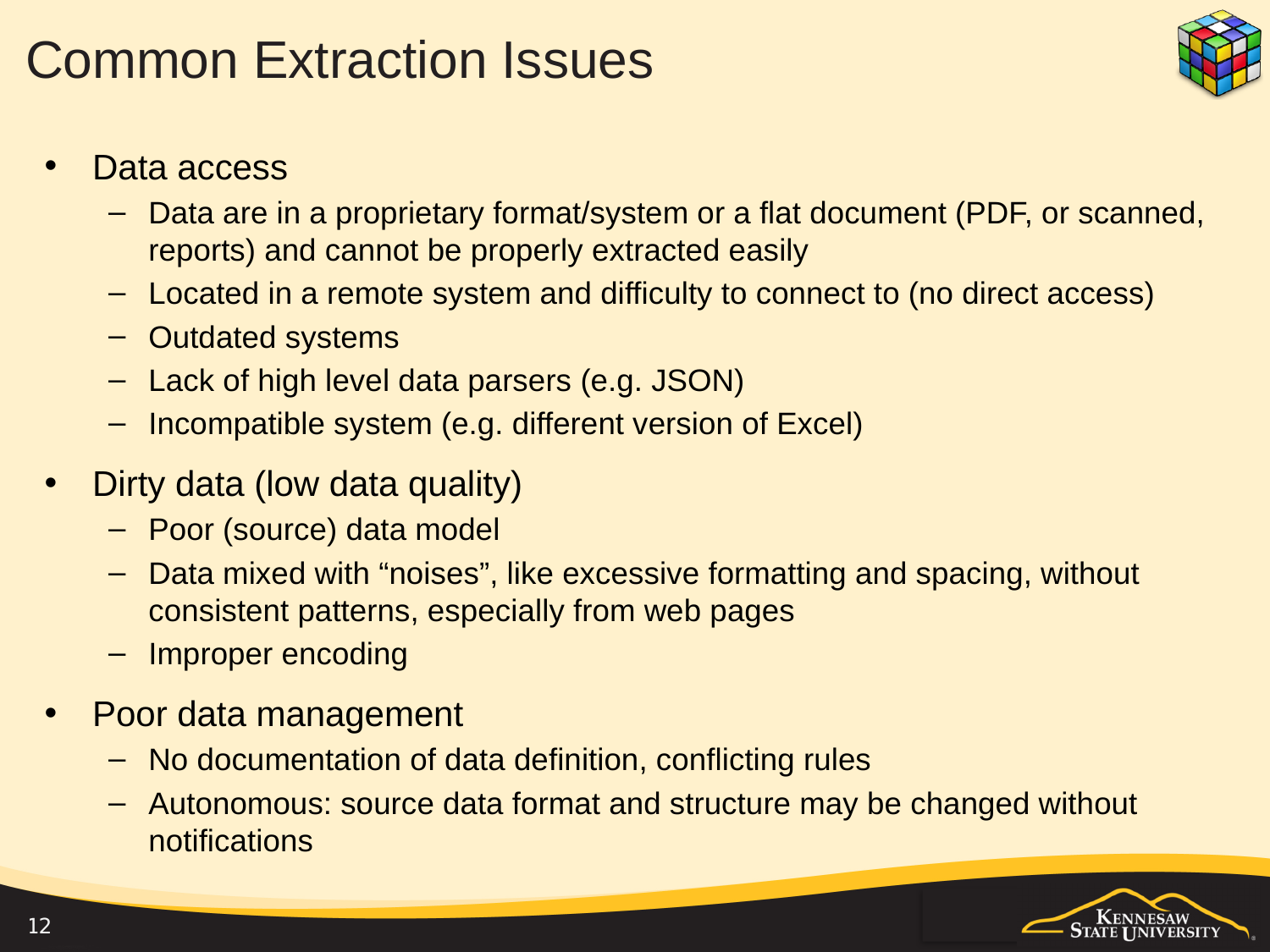

# Common Extraction Issues
Data access
Data are in a proprietary format/system or a flat document (PDF, or scanned, reports) and cannot be properly extracted easily
Located in a remote system and difficulty to connect to (no direct access)
Outdated systems
Lack of high level data parsers (e.g. JSON)
Incompatible system (e.g. different version of Excel)
Dirty data (low data quality)
Poor (source) data model
Data mixed with “noises”, like excessive formatting and spacing, without consistent patterns, especially from web pages
Improper encoding
Poor data management
No documentation of data definition, conflicting rules
Autonomous: source data format and structure may be changed without notifications
12